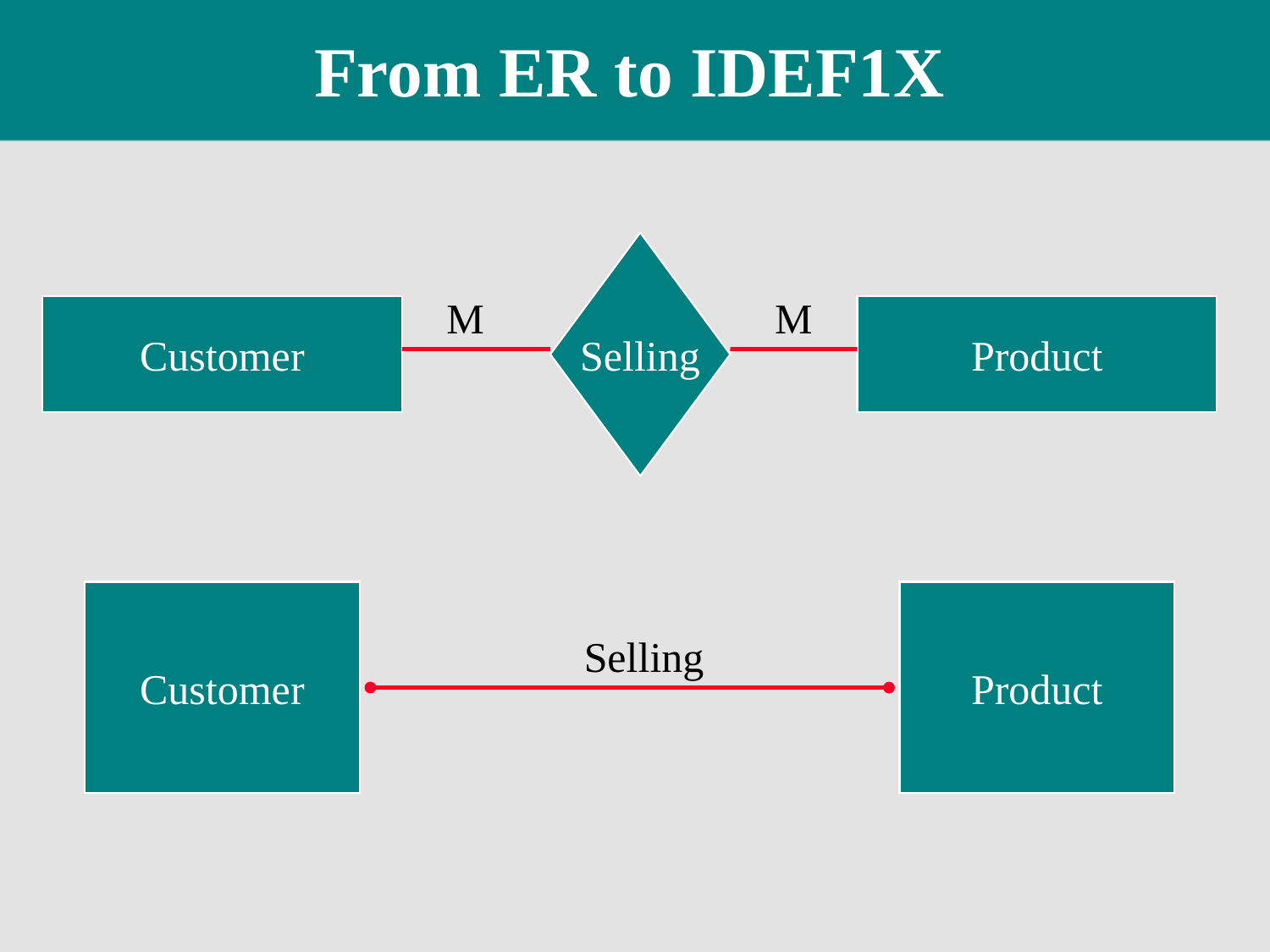

# From ER to IDEF1X
Selling
M
M
Customer
Product

Customer
Product
Selling